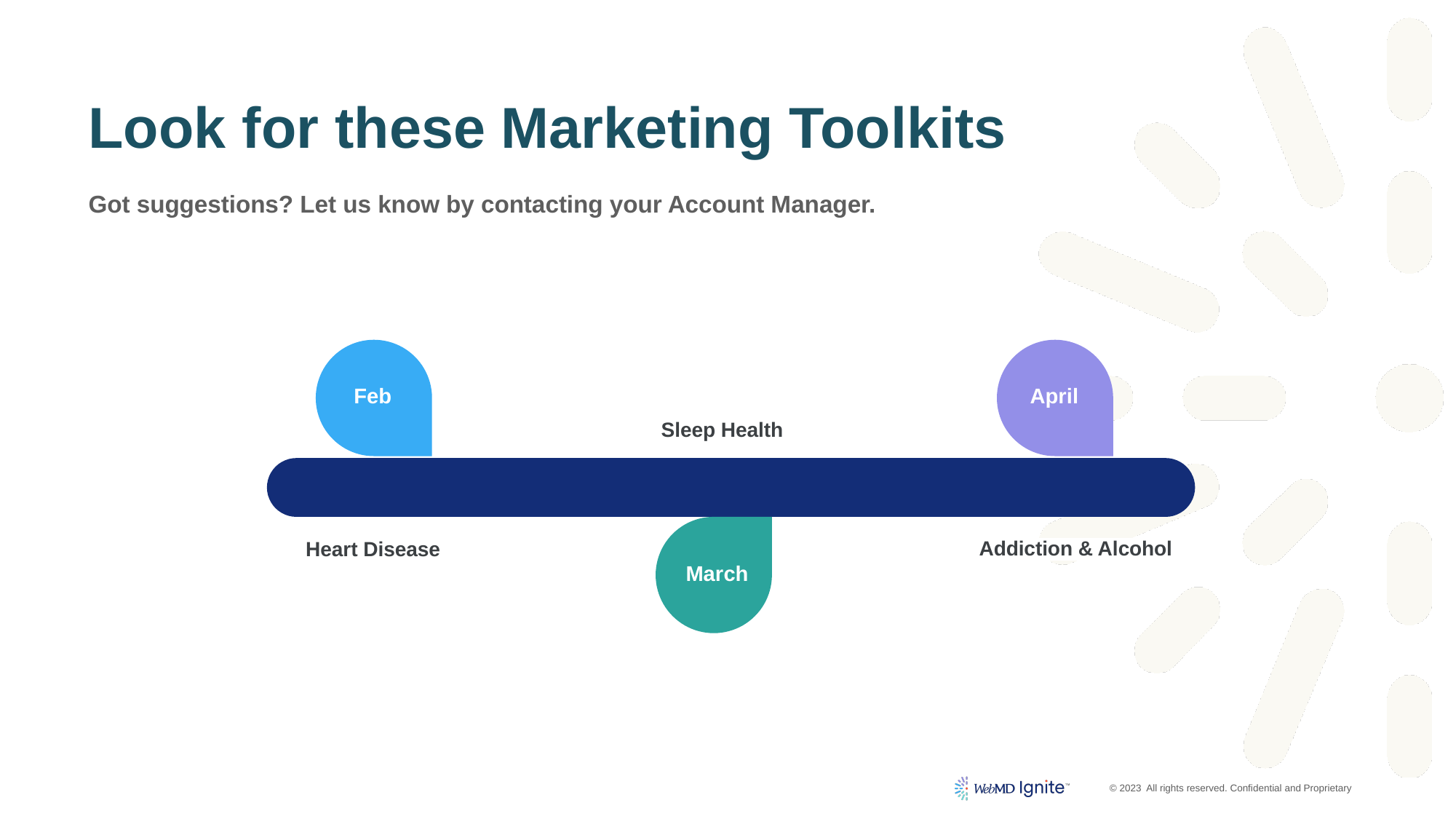

# Look for these Marketing Toolkits
Got suggestions? Let us know by contacting your Account Manager.
Sleep Health
Feb
April
Heart Disease

Addiction & Alcohol

March